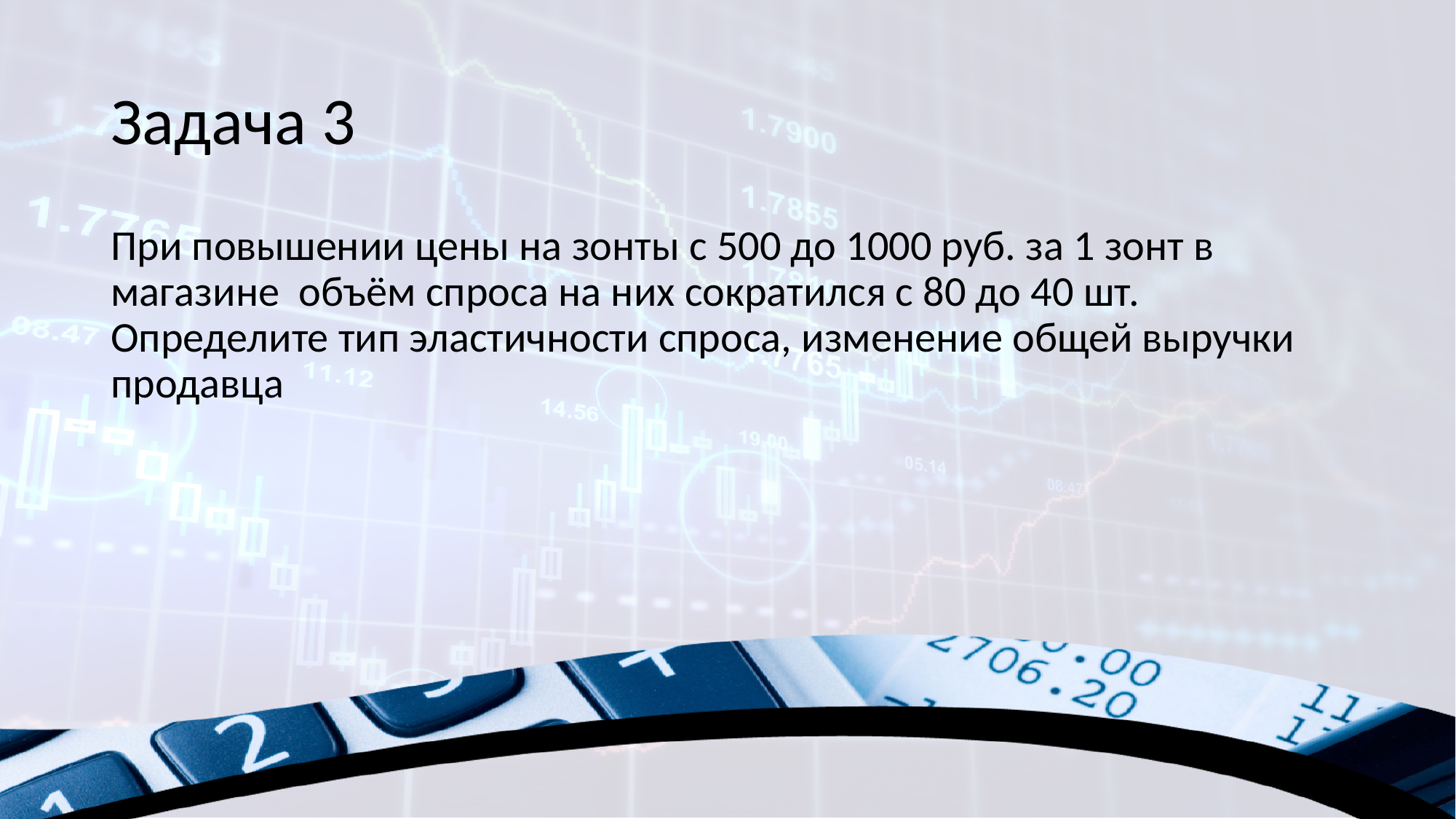

# Задача 3
При повышении цены на зонты с 500 до 1000 руб. за 1 зонт в магазине  объём спроса на них сократился с 80 до 40 шт. Определите тип эластичности спроса, изменение общей выручки продавца